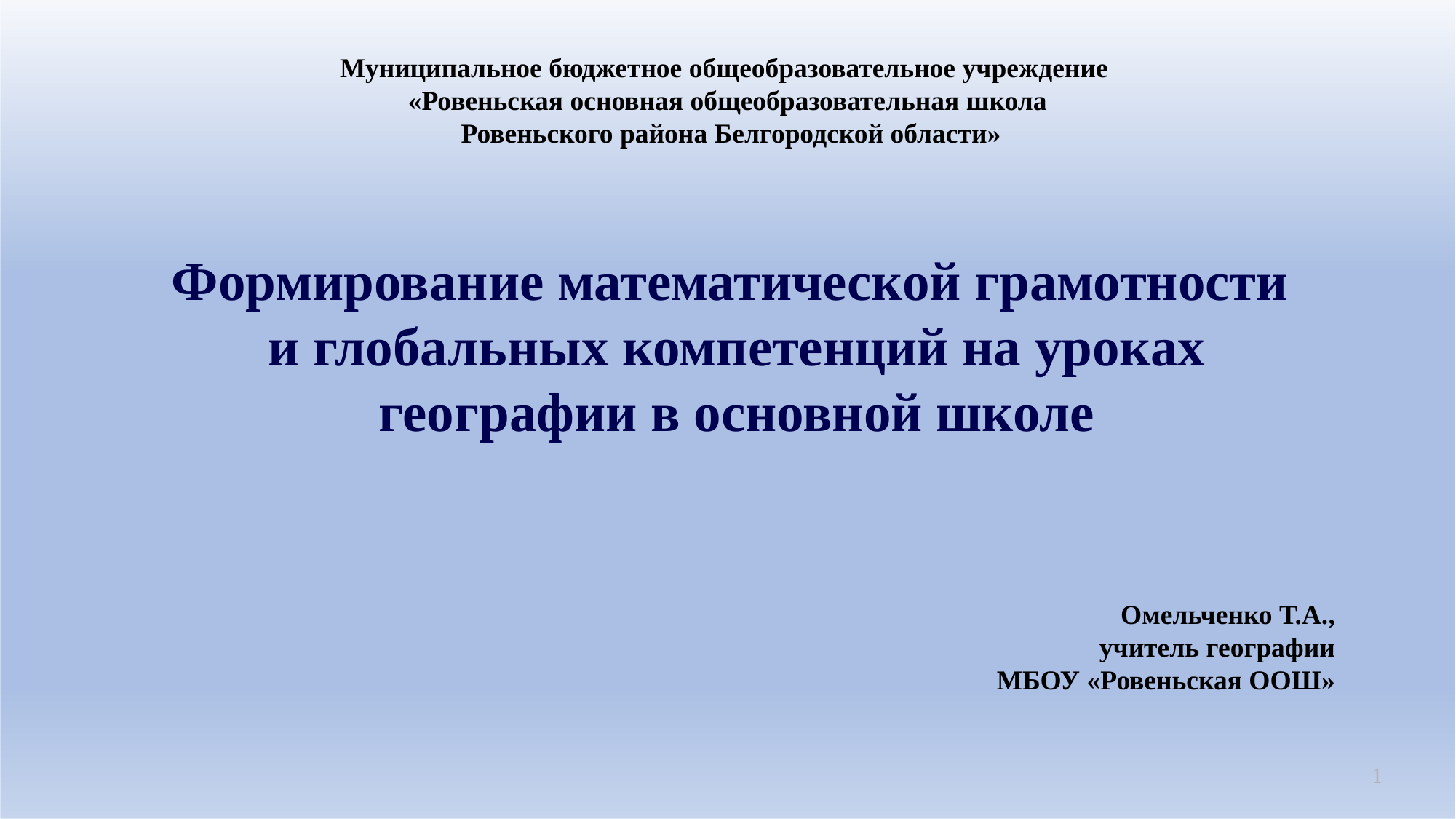

# Муниципальное бюджетное общеобразовательное учреждение «Ровеньская основная общеобразовательная школа Ровеньского района Белгородской области»
Формирование математической грамотности
и глобальных компетенций на уроках географии в основной школе

Омельченко Т.А.,
учитель географии
МБОУ «Ровеньская ООШ»
1